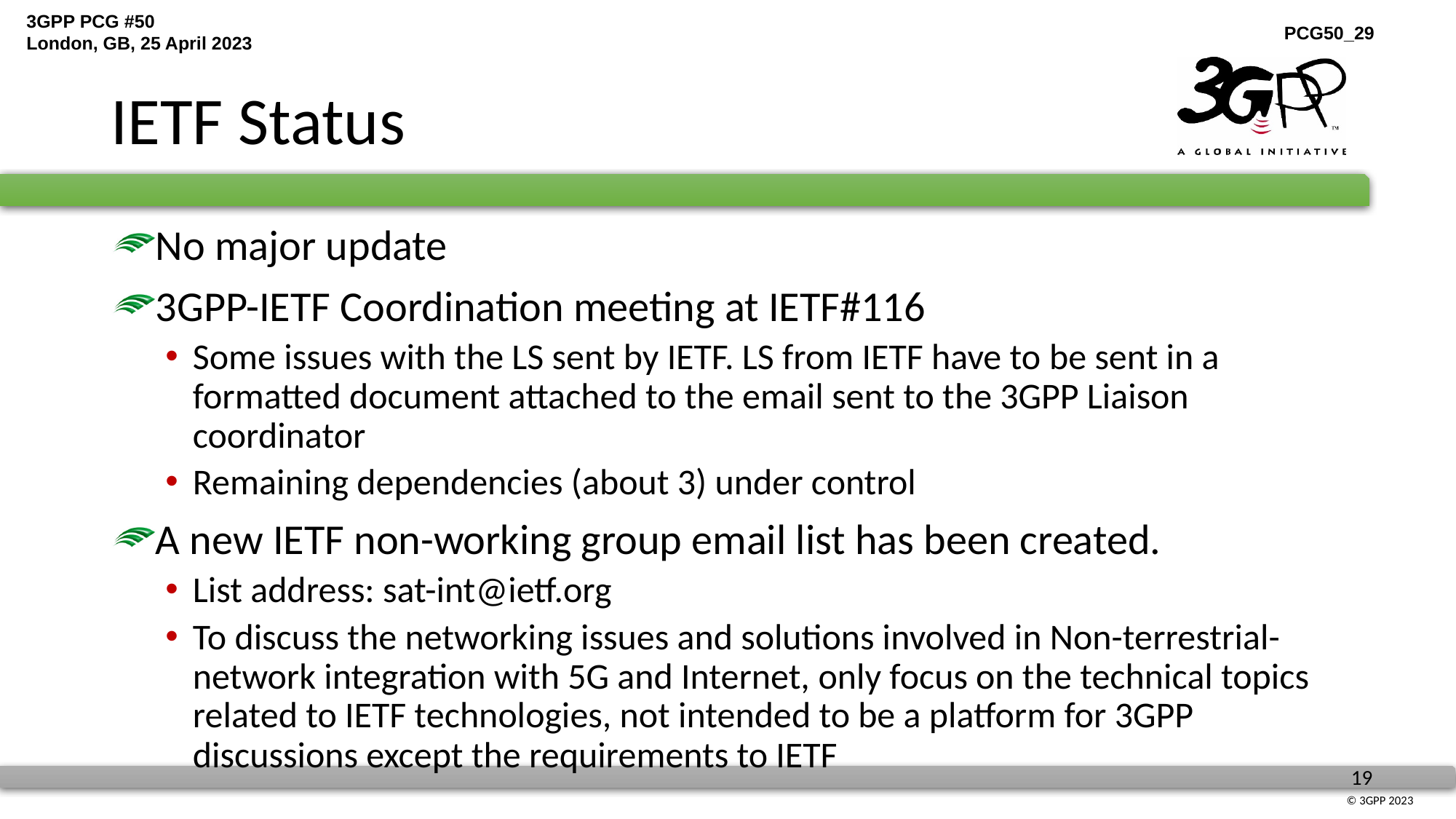

# IETF Status
No major update
3GPP-IETF Coordination meeting at IETF#116
Some issues with the LS sent by IETF. LS from IETF have to be sent in a formatted document attached to the email sent to the 3GPP Liaison coordinator
Remaining dependencies (about 3) under control
A new IETF non-working group email list has been created.
List address: sat-int@ietf.org
To discuss the networking issues and solutions involved in Non-terrestrial-network integration with 5G and Internet, only focus on the technical topics related to IETF technologies, not intended to be a platform for 3GPP discussions except the requirements to IETF